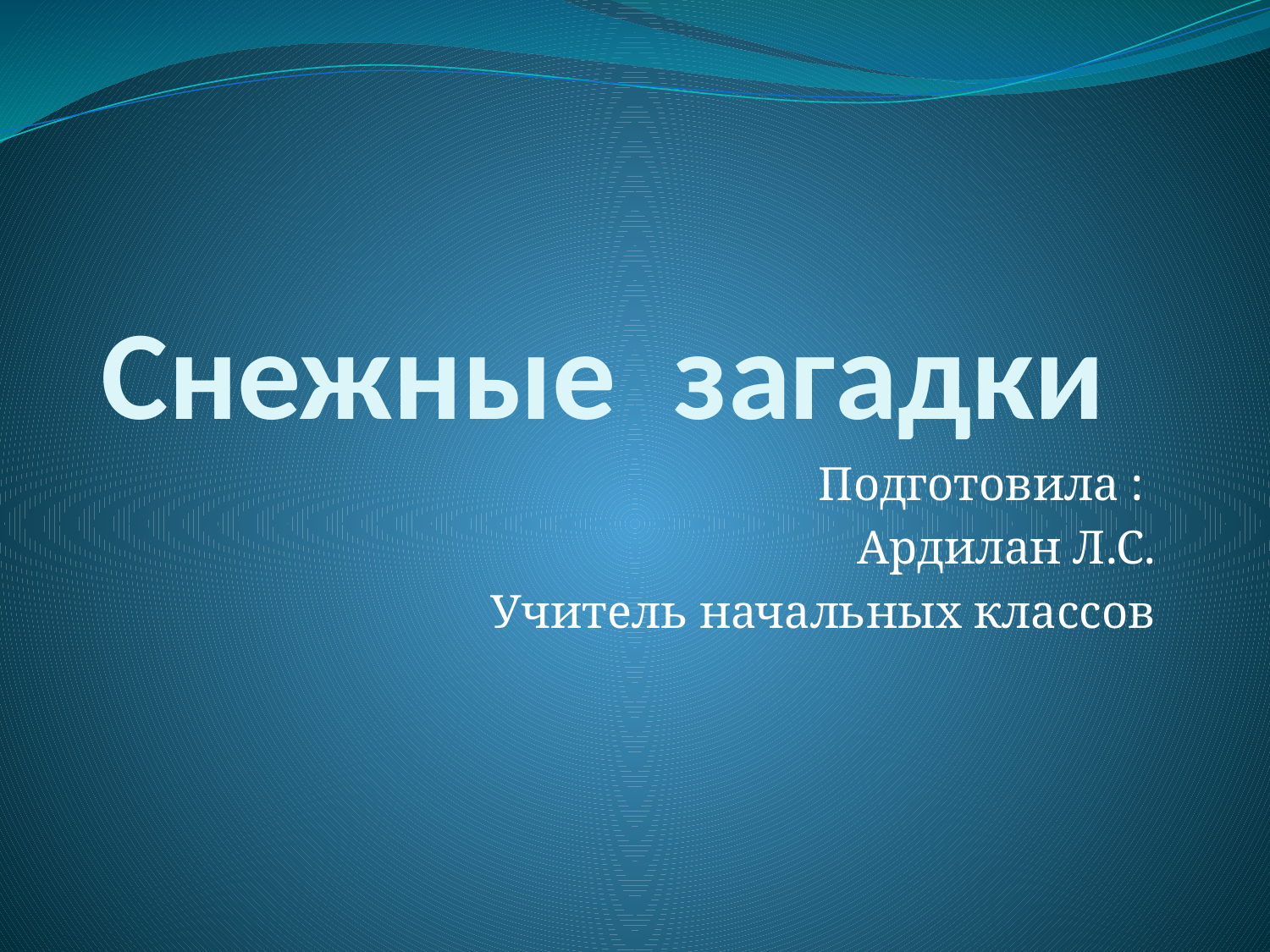

# Снежные  загадки
Подготовила :
Ардилан Л.С.
Учитель начальных классов